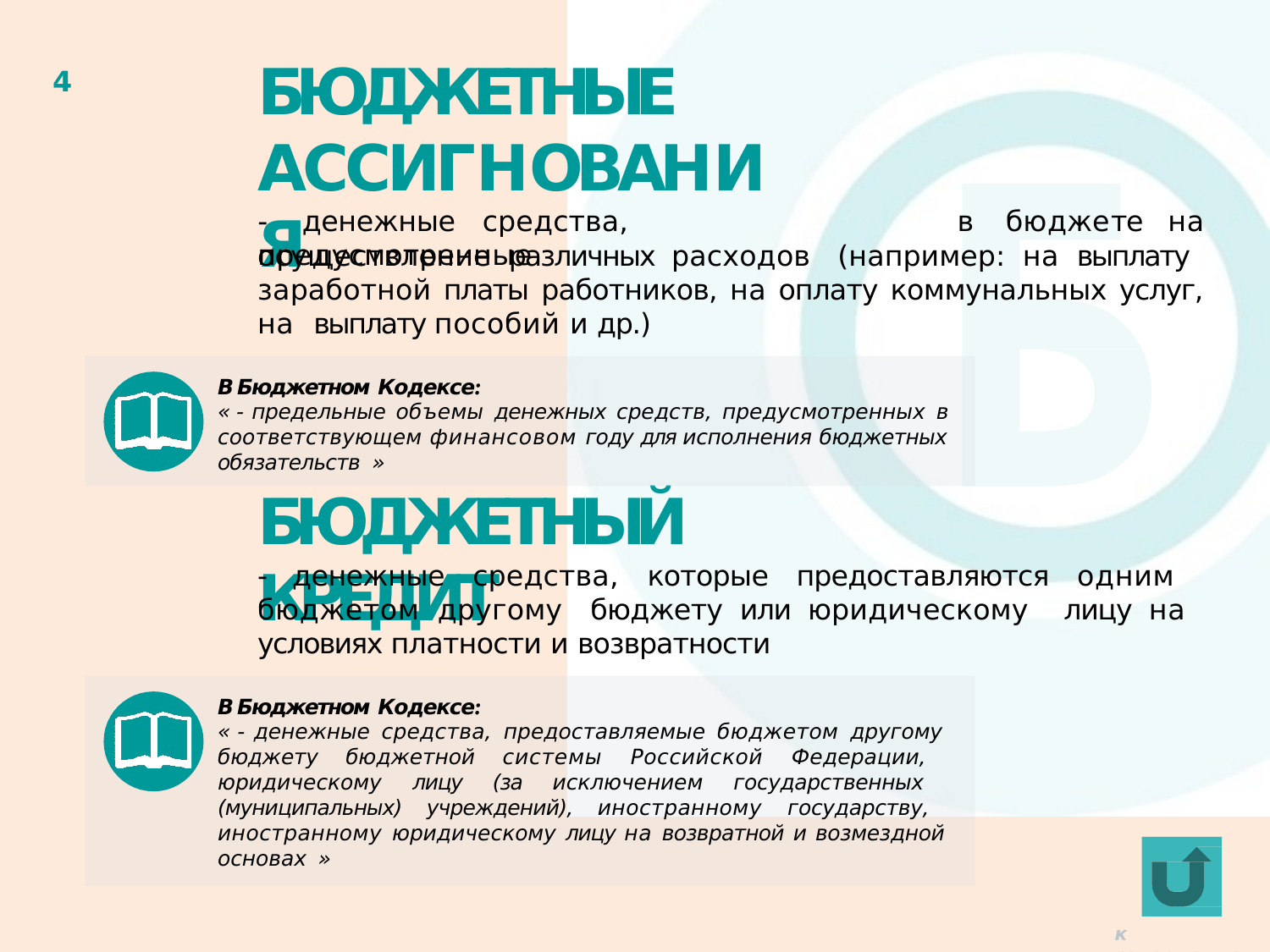

# БЮДЖЕТНЫЕ
АССИГНОВАНИЯ
4

-	денежные	средства,	предусмотренные
в	бюджете	на
осуществление различных расходов (например: на выплату  заработной платы работников, на оплату коммунальных услуг, на  выплату пособий и др.)

В Бюджетном Кодексе:
« - предельные объемы денежных средств, предусмотренных в  соответствующем финансовом году для исполнения бюджетных  обязательств »

БЮДЖЕТНЫЙ КРЕДИТ
- денежные средства, которые предоставляются одним  бюджетом другому бюджету или юридическому  лицу на  условиях платности и возвратности

В Бюджетном Кодексе:
« - денежные средства, предоставляемые бюджетом другому  бюджету бюджетной системы Российской Федерации,  юридическому лицу (за исключением государственных  (муниципальных) учреждений), иностранному государству,  иностранному юридическому лицу на возвратной и возмездной  основах »

к содержанию